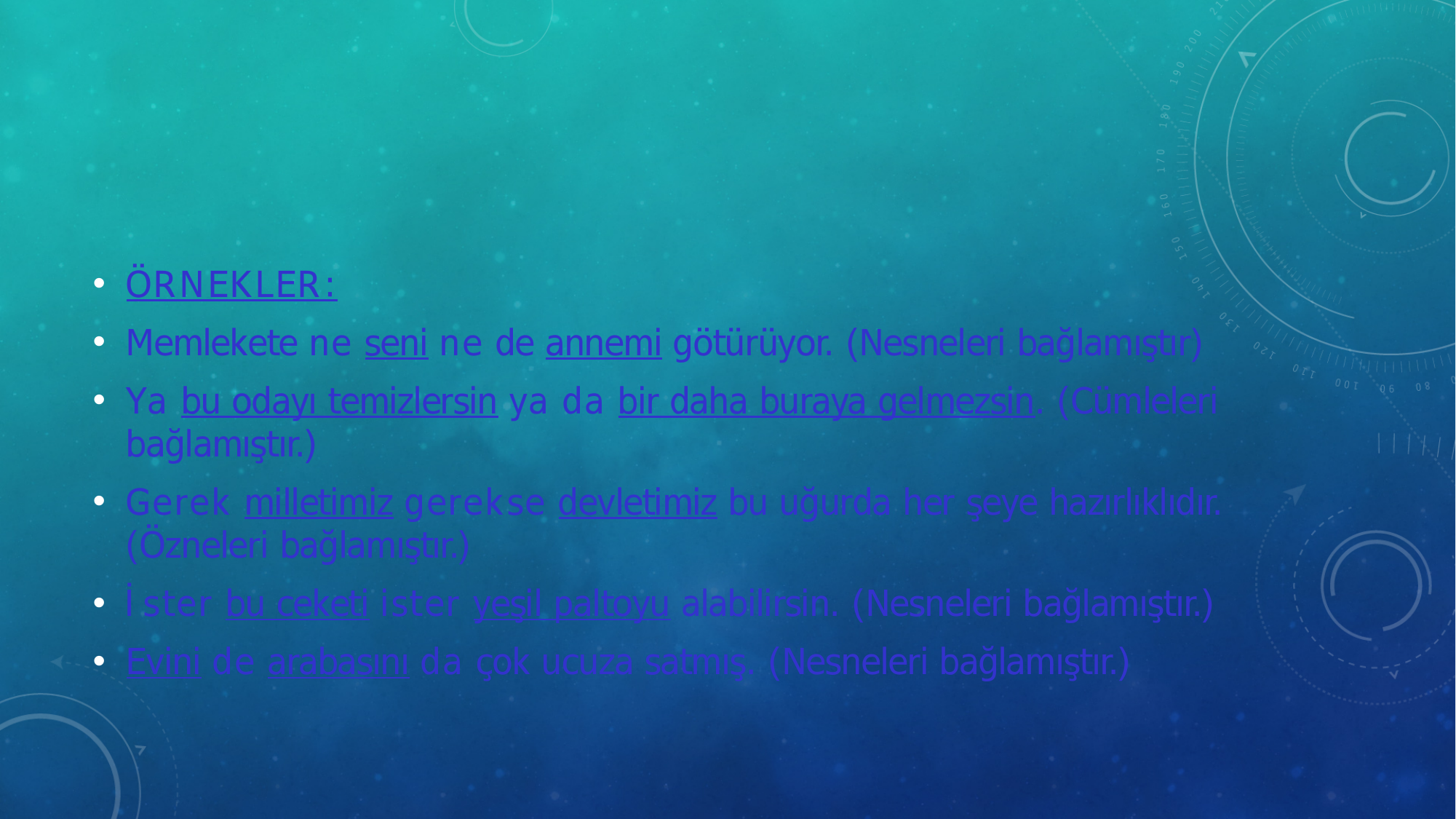

#
ÖRNEKLER:
Memlekete ne seni ne de annemi götürüyor. (Nesneleri bağlamıştır)
Ya bu odayı temizlersin ya da bir daha buraya gelmezsin. (Cümleleri bağlamıştır.)
Gerek milletimiz gerekse devletimiz bu uğurda her şeye hazırlıklıdır. (Özneleri bağlamıştır.)
İster bu ceketi ister yeşil paltoyu alabilirsin. (Nesneleri bağlamıştır.)
Evini de arabasını da çok ucuza satmış. (Nesneleri bağlamıştır.)